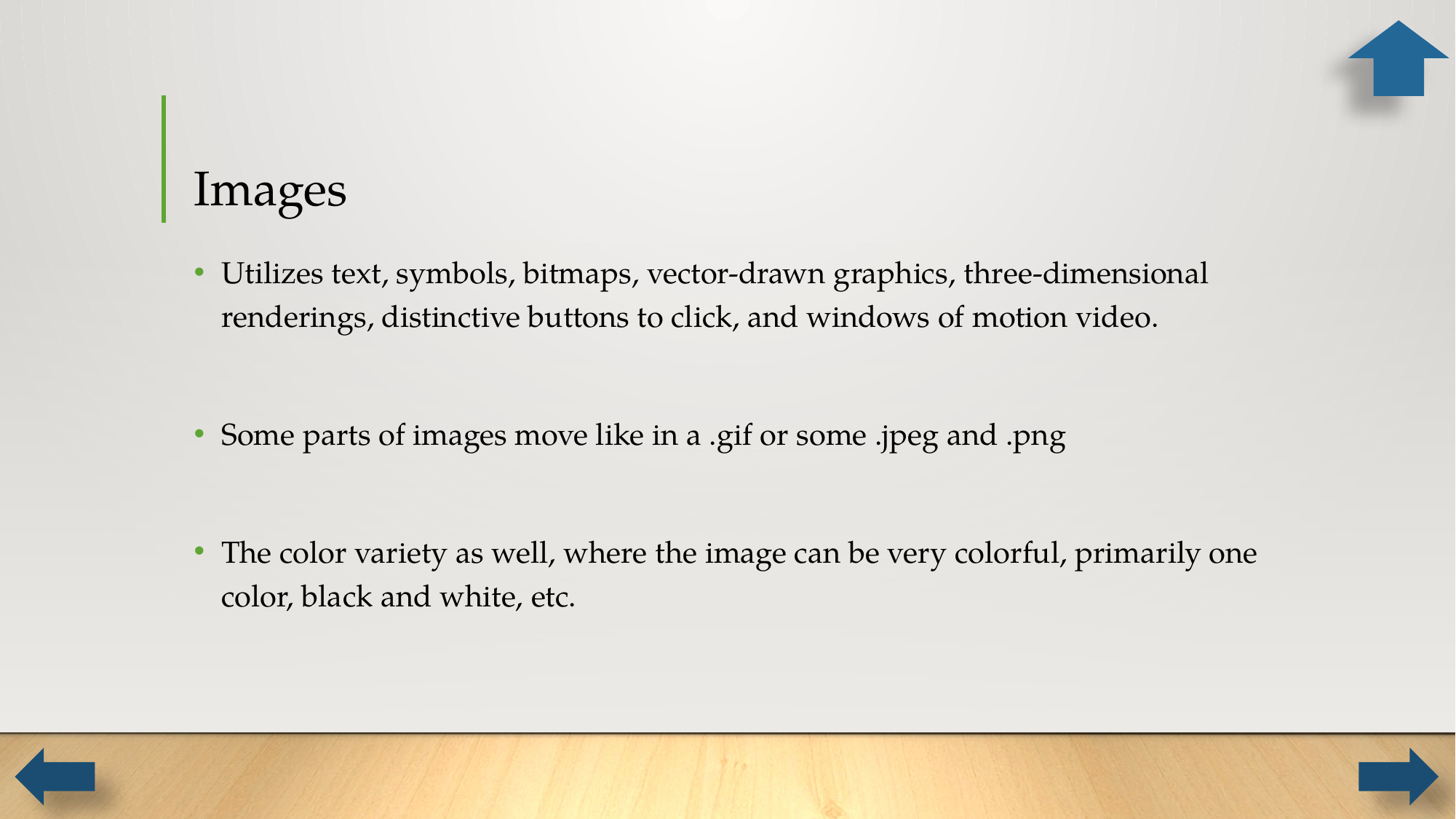

# Images
Utilizes text, symbols, bitmaps, vector-drawn graphics, three-dimensional renderings, distinctive buttons to click, and windows of motion video.

Some parts of images move like in a .gif or some .jpeg and .png

The color variety as well, where the image can be very colorful, primarily one color, black and white, etc.